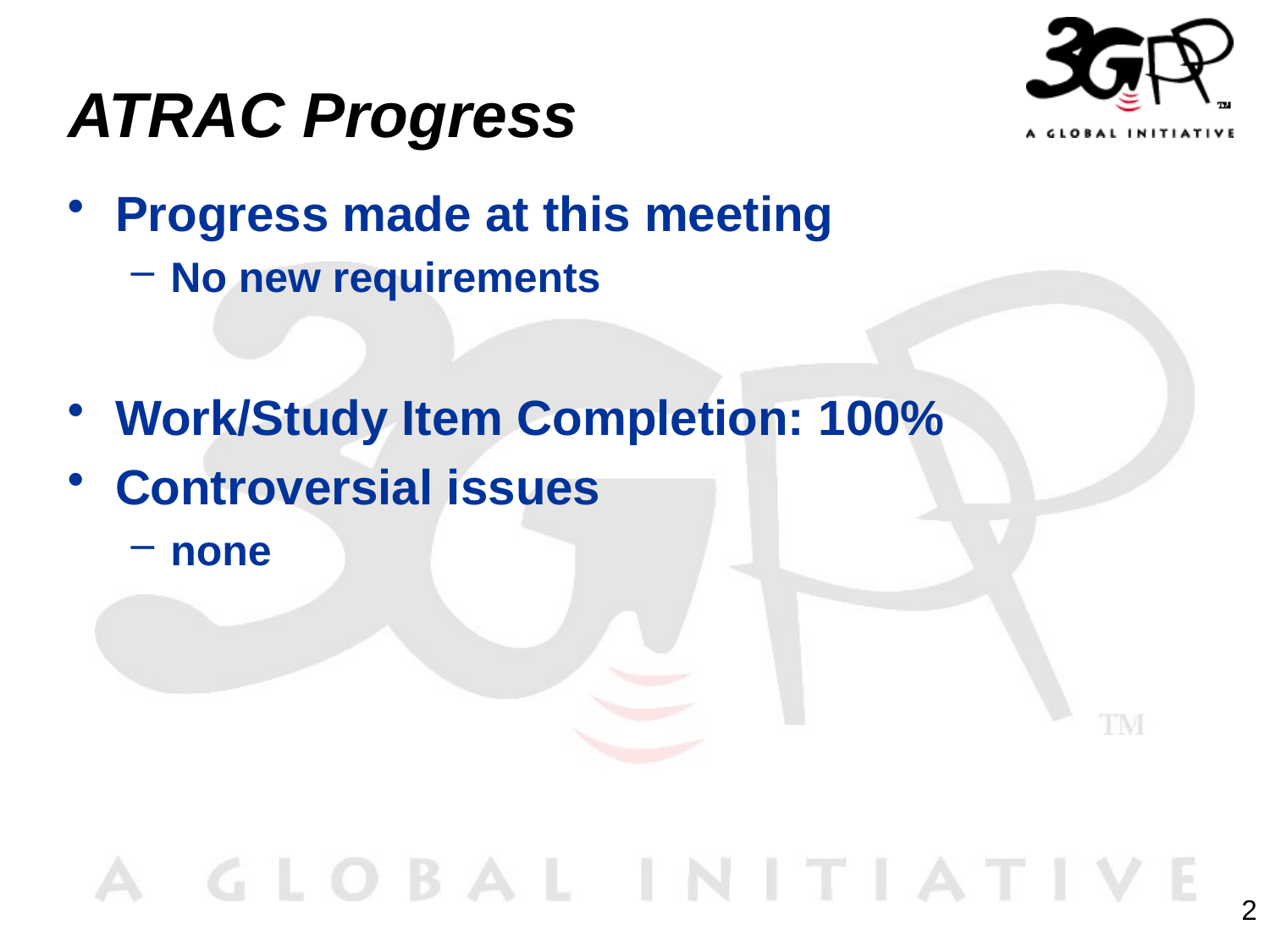

# ATRAC Progress
Progress made at this meeting
No new requirements

Work/Study Item Completion: 100%
Controversial issues
none
2